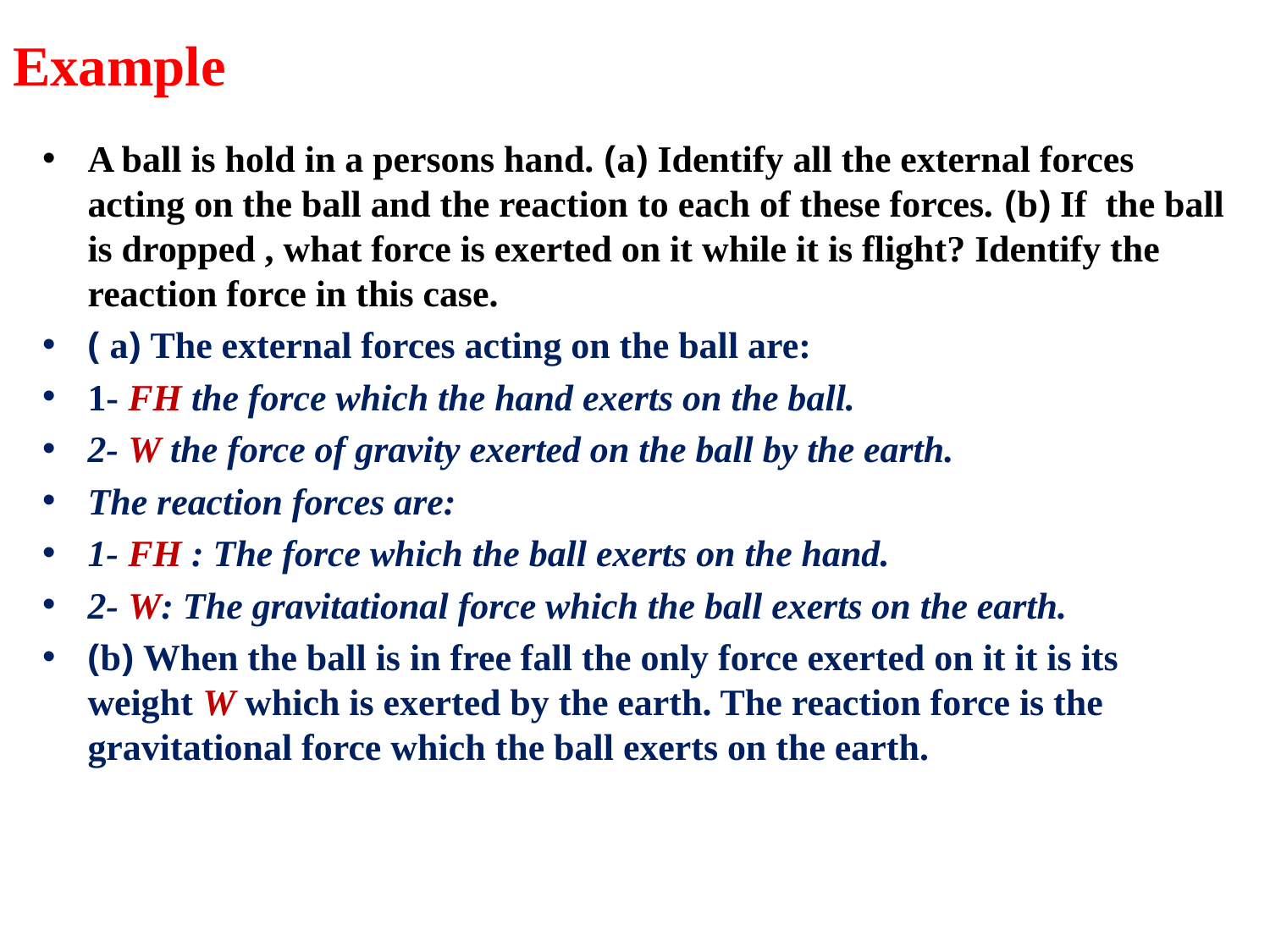

# Example
A ball is hold in a persons hand. ﴾a﴿ Identify all the external forces acting on the ball and the reaction to each of these forces. ﴾b﴿ If  the ball is dropped , what force is exerted on it while it is flight? Identify the reaction force in this case.
﴾ a﴿ The external forces acting on the ball are:
1- FH the force which the hand exerts on the ball.
2- W the force of gravity exerted on the ball by the earth.
The reaction forces are:
1- FH : The force which the ball exerts on the hand.
2- W: The gravitational force which the ball exerts on the earth.
﴾b﴿ When the ball is in free fall the only force exerted on it it is its weight W which is exerted by the earth. The reaction force is the gravitational force which the ball exerts on the earth.